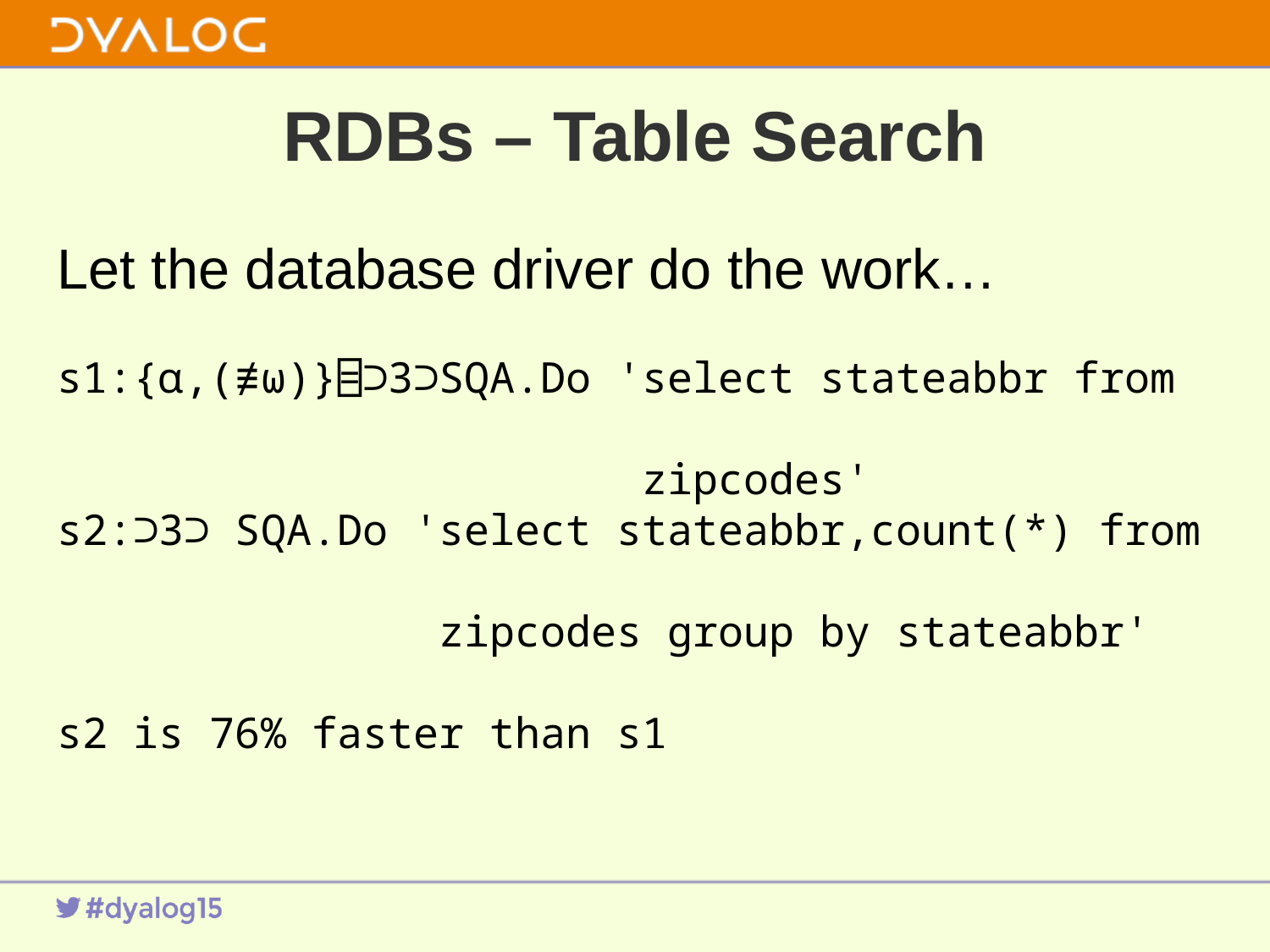

# RDBs – Table Search
Let the database driver do the work…
s1:{⍺,(≢⍵)}⌸⊃3⊃SQA.Do 'select stateabbr from
                       zipcodes'
s2:⊃3⊃ SQA.Do 'select stateabbr,count(*) from
               zipcodes group by stateabbr'

s2 is 76% faster than s1